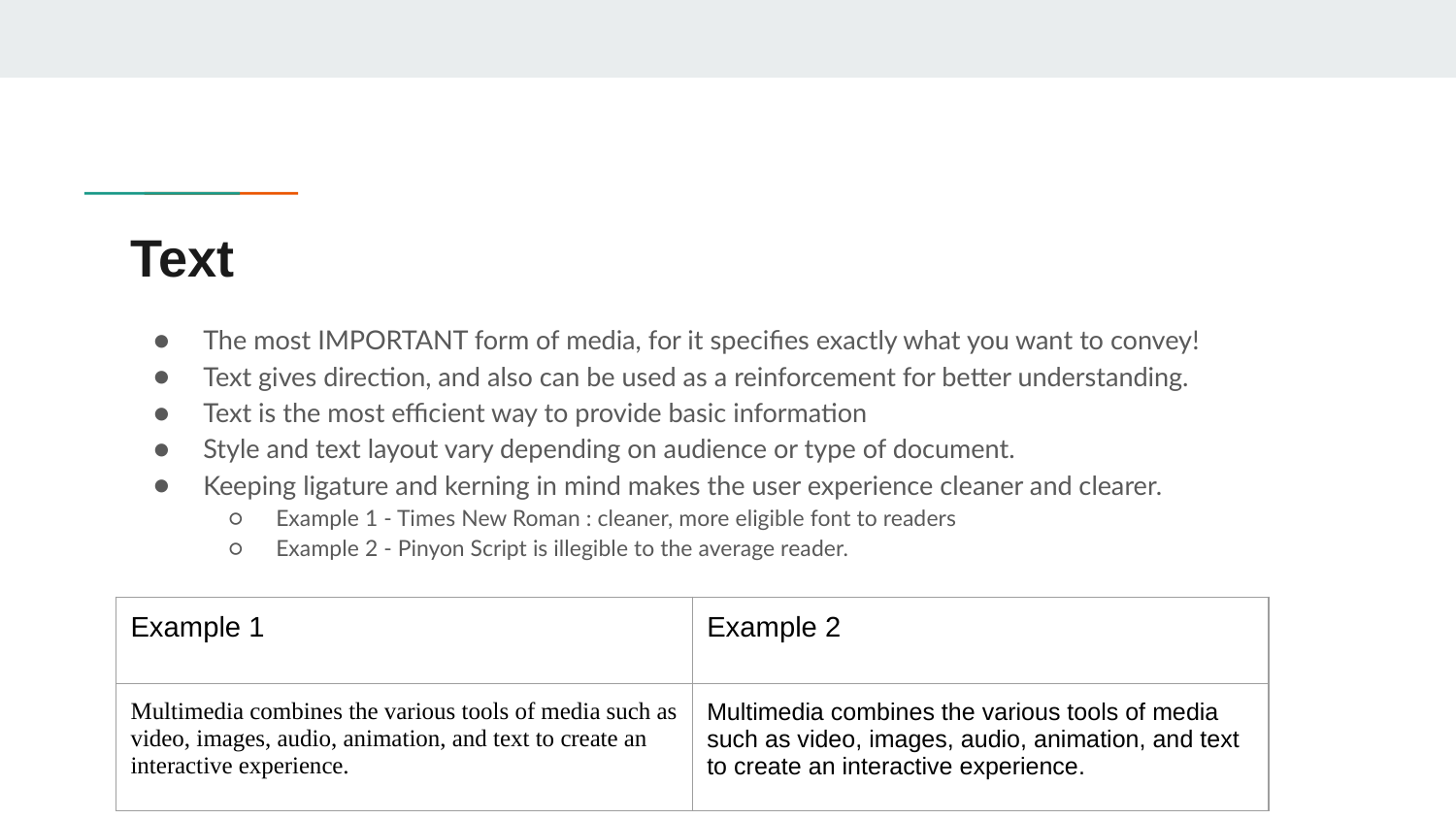

# Text
The most IMPORTANT form of media, for it specifies exactly what you want to convey!
Text gives direction, and also can be used as a reinforcement for better understanding.
Text is the most efficient way to provide basic information
Style and text layout vary depending on audience or type of document.
Keeping ligature and kerning in mind makes the user experience cleaner and clearer.
Example 1 - Times New Roman : cleaner, more eligible font to readers
Example 2 - Pinyon Script is illegible to the average reader.
| Example 1 | Example 2 |
| --- | --- |
| Multimedia combines the various tools of media such as video, images, audio, animation, and text to create an interactive experience. | Multimedia combines the various tools of media such as video, images, audio, animation, and text to create an interactive experience. |